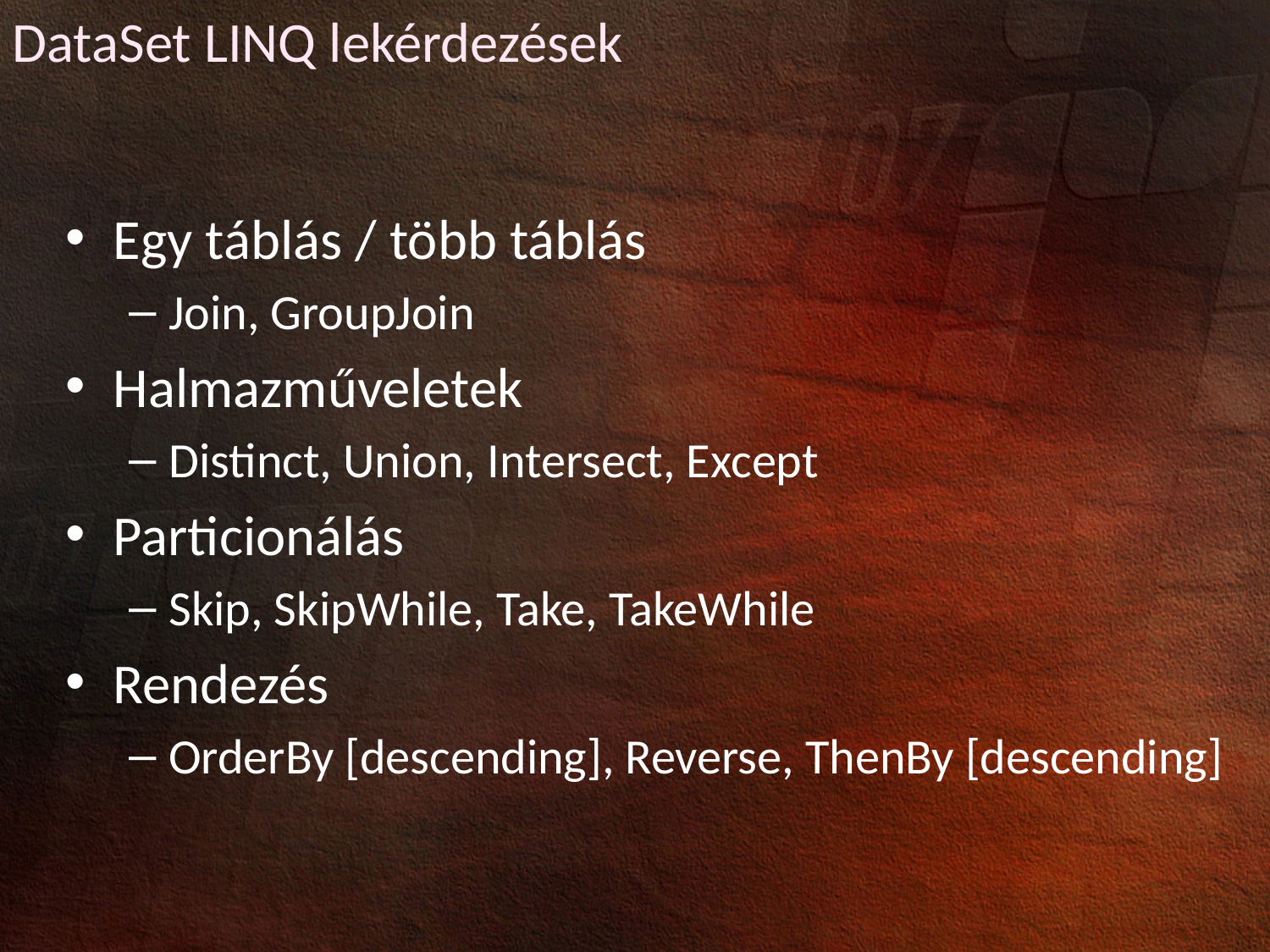

DataSet LINQ lekérdezések
Egy táblás / több táblás
Join, GroupJoin
Halmazműveletek
Distinct, Union, Intersect, Except
Particionálás
Skip, SkipWhile, Take, TakeWhile
Rendezés
OrderBy [descending], Reverse, ThenBy [descending]